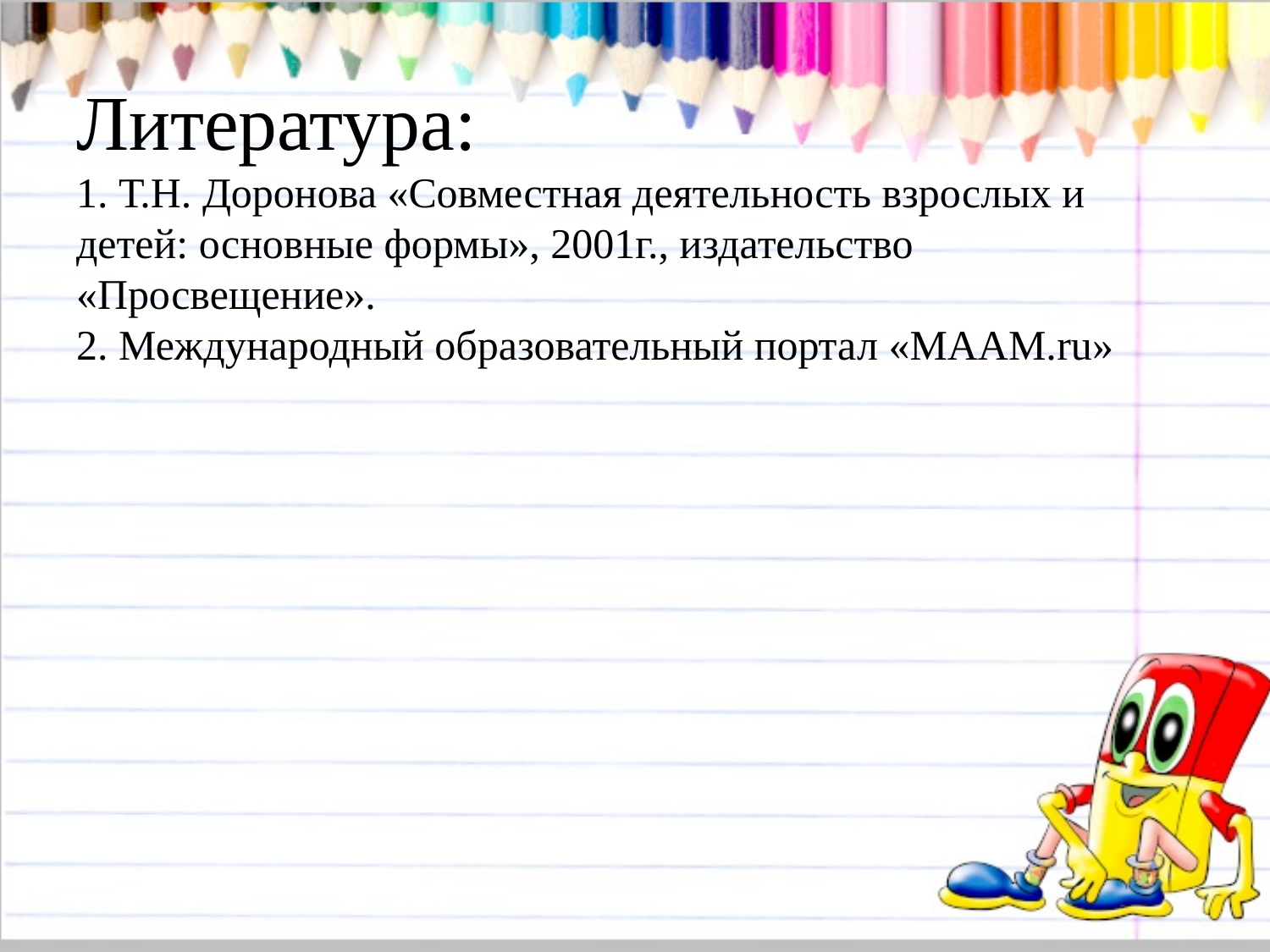

# Литература: 1. Т.Н. Доронова «Совместная деятельность взрослых и детей: основные формы», 2001г., издательство «Просвещение». 2. Международный образовательный портал «МААМ.ru»